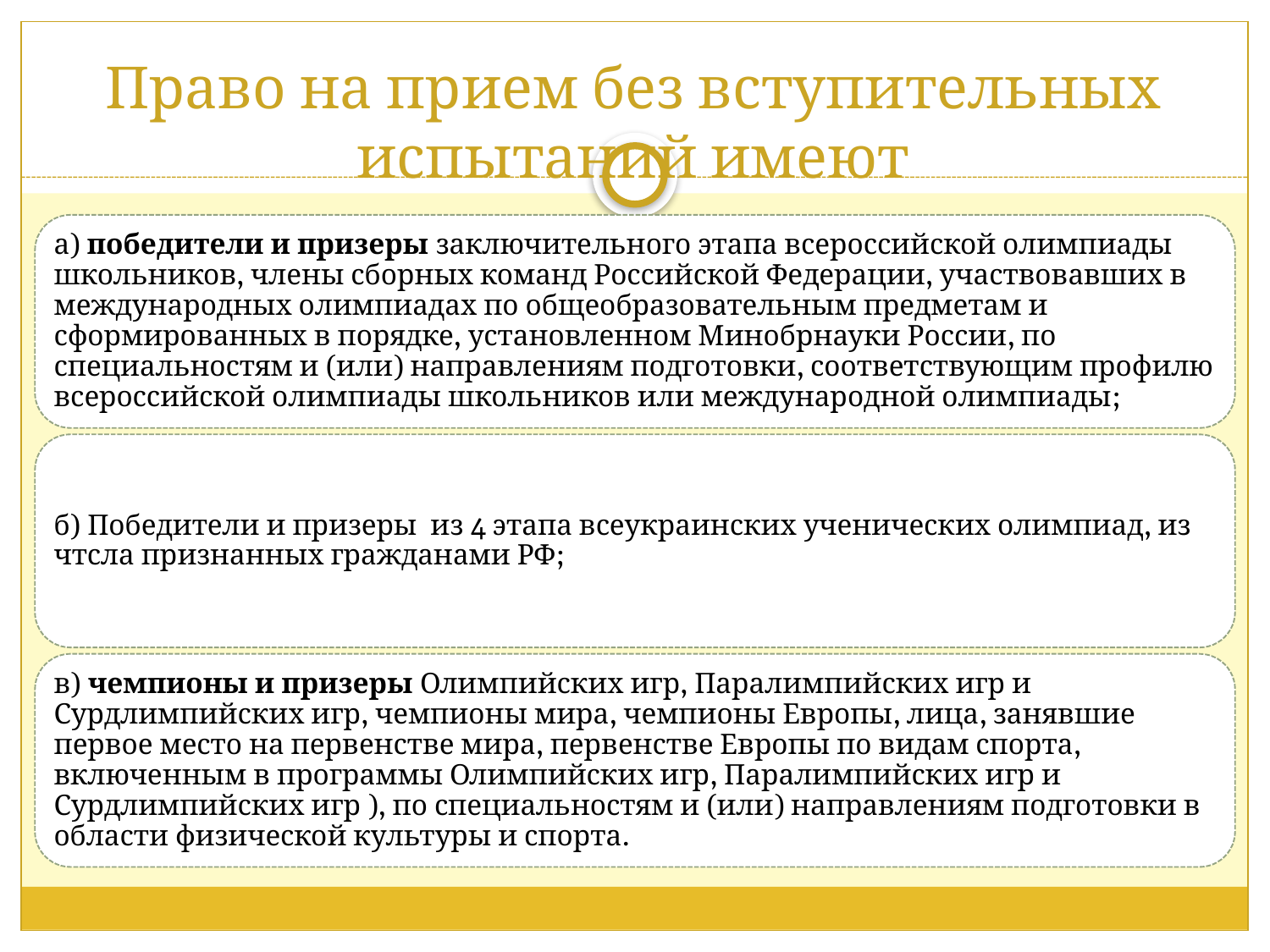

# Право на прием без вступительных испытаний имеют
а) победители и призеры заключительного этапа всероссийской олимпиады школьников, члены сборных команд Российской Федерации, участвовавших в международных олимпиадах по общеобразовательным предметам и сформированных в порядке, установленном Минобрнауки России, по специальностям и (или) направлениям подготовки, соответствующим профилю всероссийской олимпиады школьников или международной олимпиады;
б) Победители и призеры  из 4 этапа всеукраинских ученических олимпиад, из чтсла признанных гражданами РФ;
в) чемпионы и призеры Олимпийских игр, Паралимпийских игр и Сурдлимпийских игр, чемпионы мира, чемпионы Европы, лица, занявшие первое место на первенстве мира, первенстве Европы по видам спорта, включенным в программы Олимпийских игр, Паралимпийских игр и Сурдлимпийских игр ), по специальностям и (или) направлениям подготовки в области физической культуры и спорта.
.